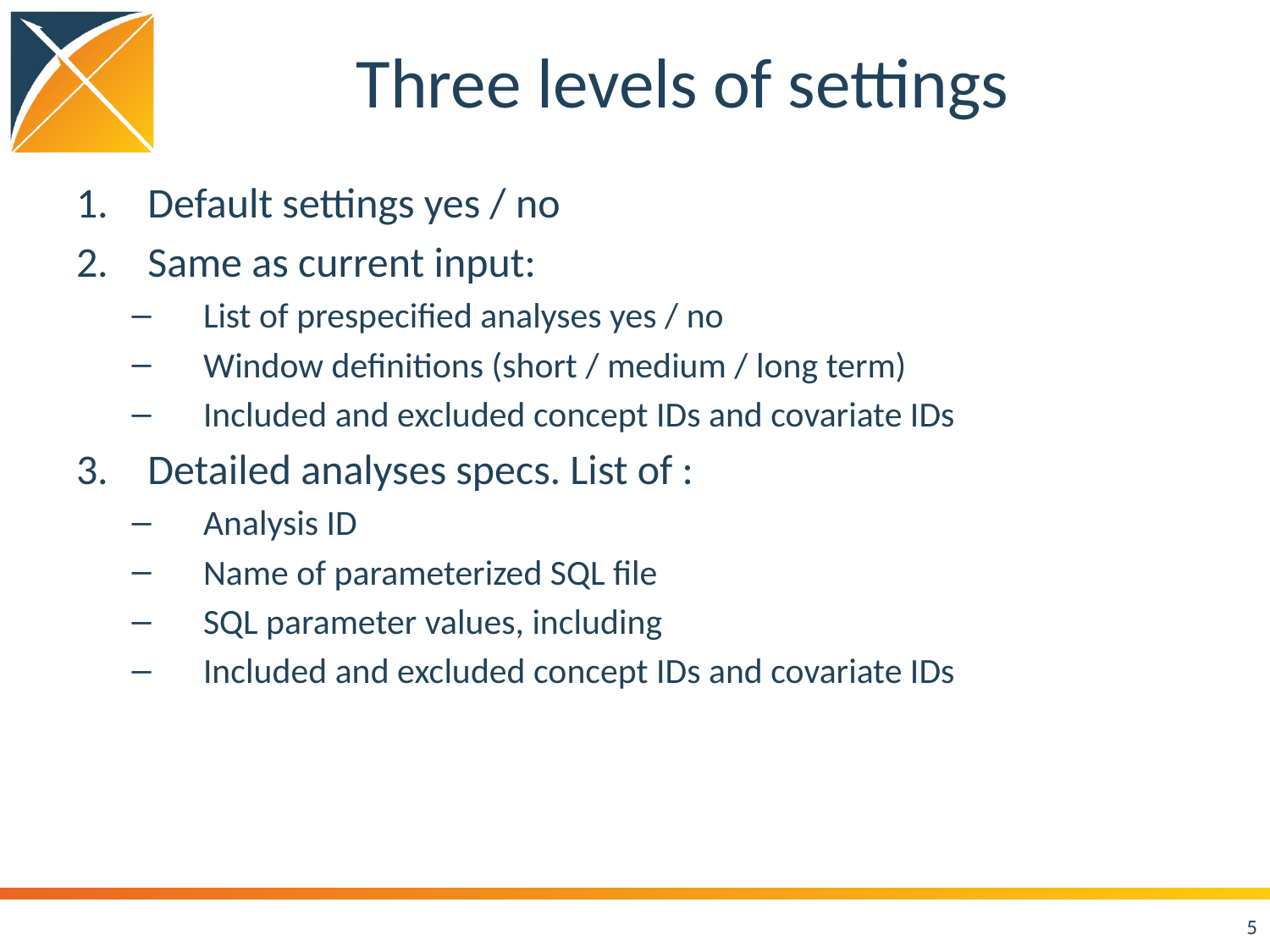

# Three levels of settings
Default settings yes / no
Same as current input:
List of prespecified analyses yes / no
Window definitions (short / medium / long term)
Included and excluded concept IDs and covariate IDs
Detailed analyses specs. List of :
Analysis ID
Name of parameterized SQL file
SQL parameter values, including
Included and excluded concept IDs and covariate IDs

5